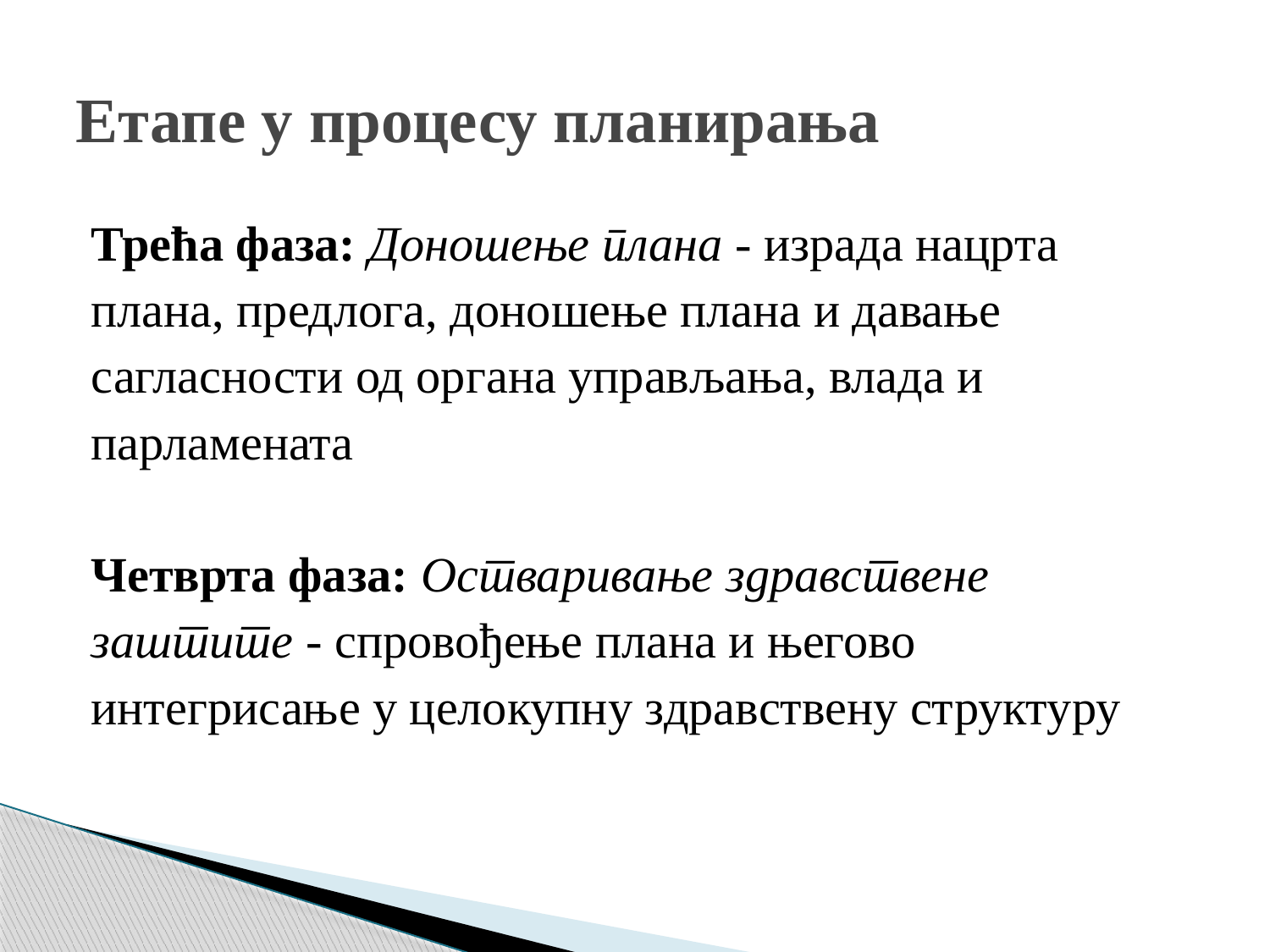

# Етапе у процесу планирања
Трећа фаза: Доношење плана - израда нацрта
плана, предлога, доношење плана и давање
сагласности од органа управљања, влада и
парламената

Четврта фаза: Остваривање здравствене
заштите - спровођење плана и његово
интегрисање у целокупну здравствену структуру